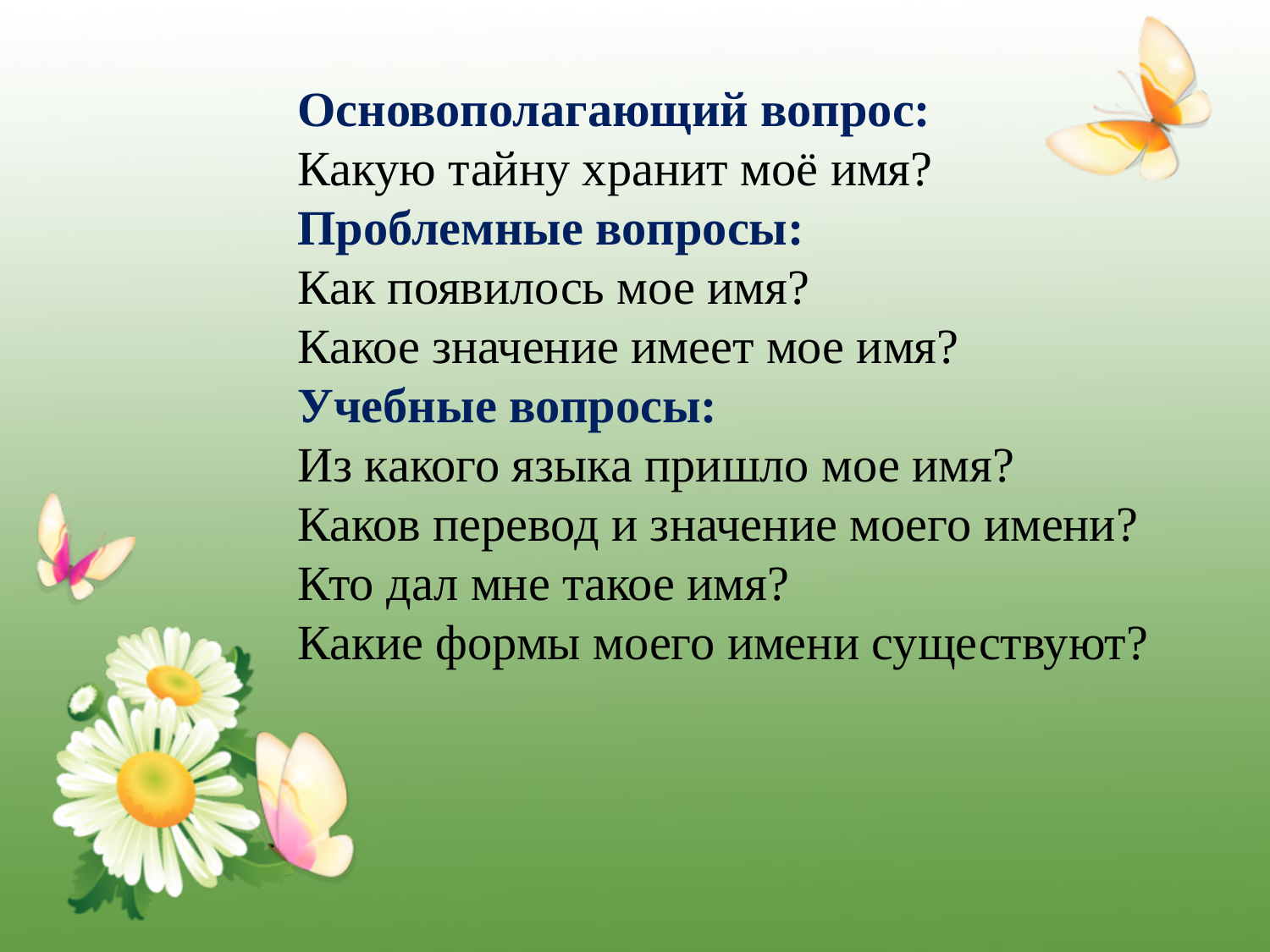

Основополагающий вопрос:
Какую тайну хранит моё имя?
Проблемные вопросы:
Как появилось мое имя?
Какое значение имеет мое имя?
Учебные вопросы:
Из какого языка пришло мое имя?
Каков перевод и значение моего имени?
Кто дал мне такое имя?
Какие формы моего имени существуют?